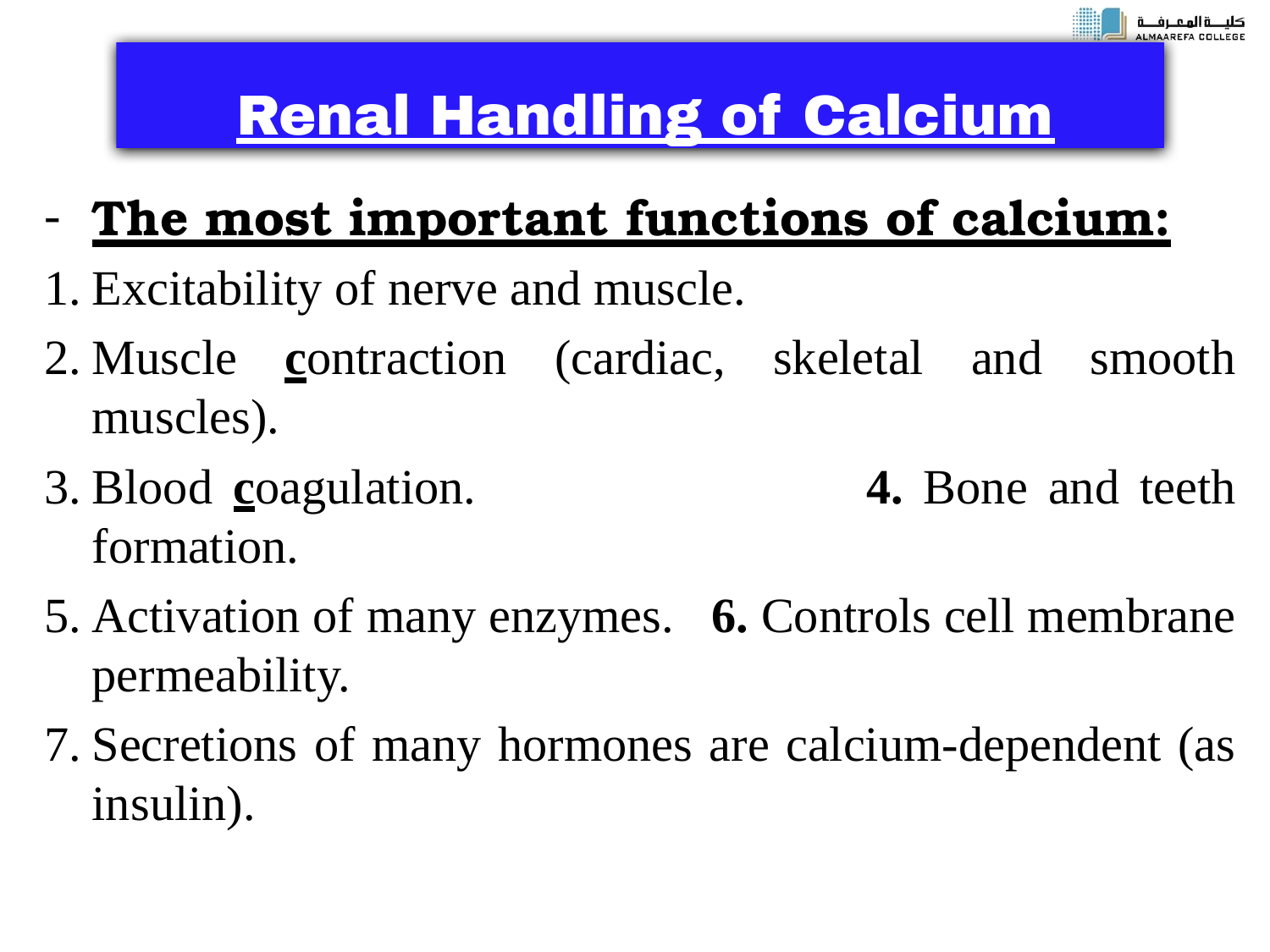

# Renal Handling of Calcium
The most important functions of calcium:
Excitability of nerve and muscle.
Muscle contraction (cardiac, skeletal and smooth muscles).
Blood coagulation.                   4. Bone and teeth formation.
Activation of many enzymes.   6. Controls cell membrane permeability.
Secretions of many hormones are calcium-dependent (as insulin).